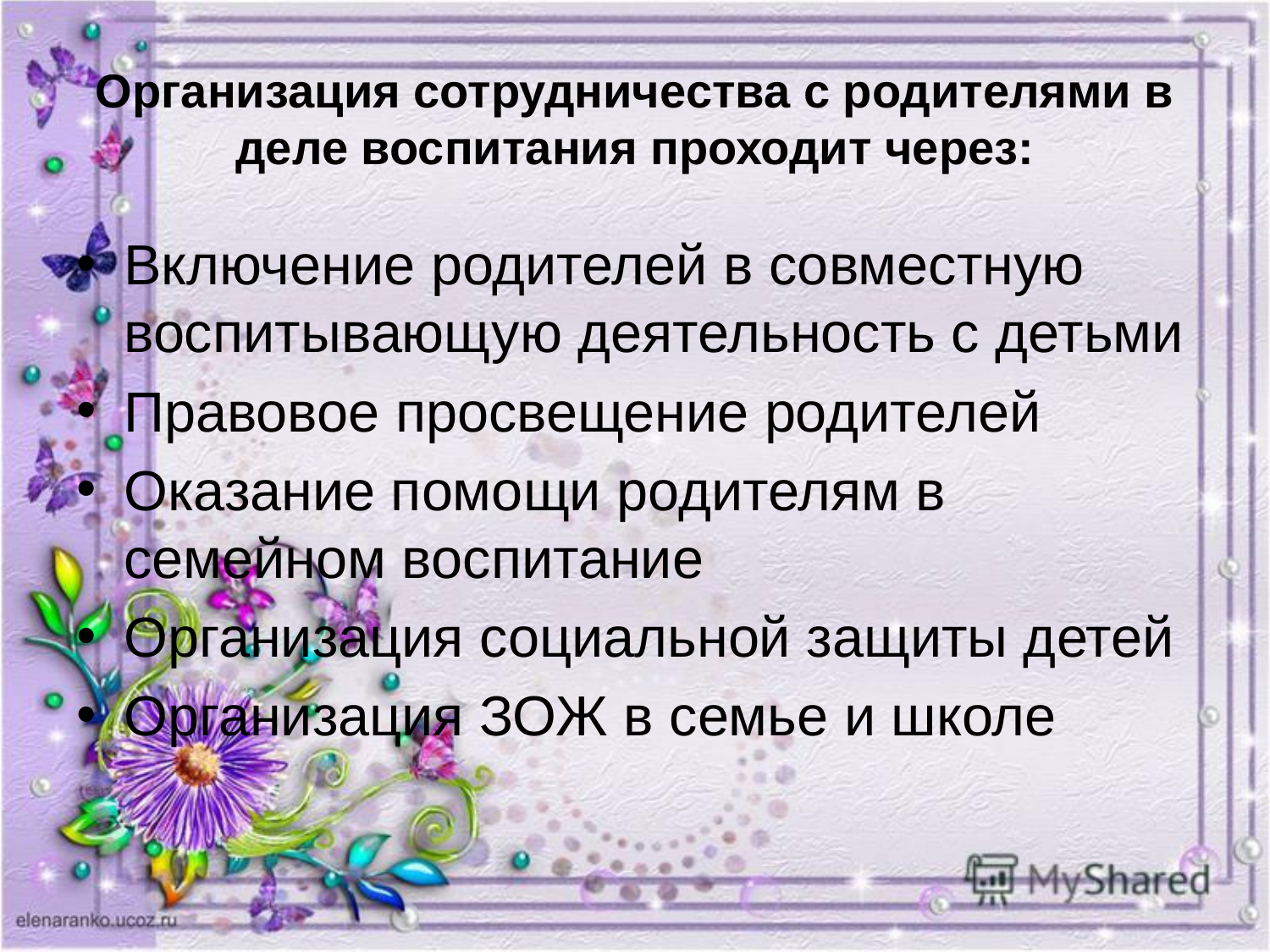

# Организация сотрудничества с родителями в деле воспитания проходит через:
Включение родителей в совместную воспитывающую деятельность с детьми
Правовое просвещение родителей
Оказание помощи родителям в семейном воспитание
Организация социальной защиты детей
Организация ЗОЖ в семье и школе